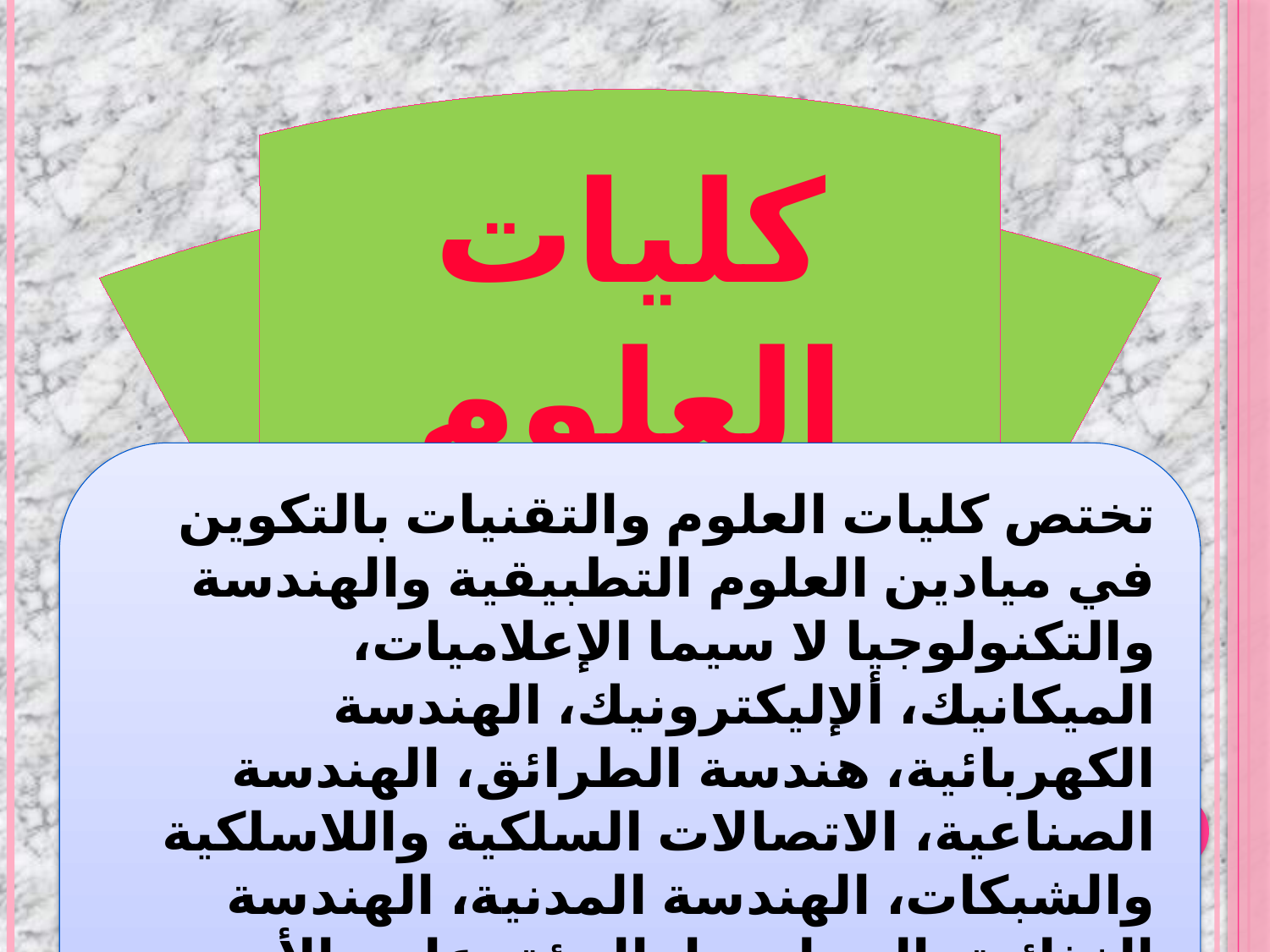

كلیات العلوم والتقنیات
     تختص كلیات العلوم والتقنیات بالتكوین في میادین العلوم التطبیقیة والھندسة والتكنولوجیا لا سیما الإعلامیات، المیكانیك، ألإلیكترونیك، الھندسة الكھربائیة، ھندسة الطرائق، الھندسة الصناعیة، الاتصالات السلكیة واللاسلكیة والشبكات، الھندسة المدنیة، الھندسة الغذائیة، البیولوجیا، البیئة، علوم الأرض والبحر...